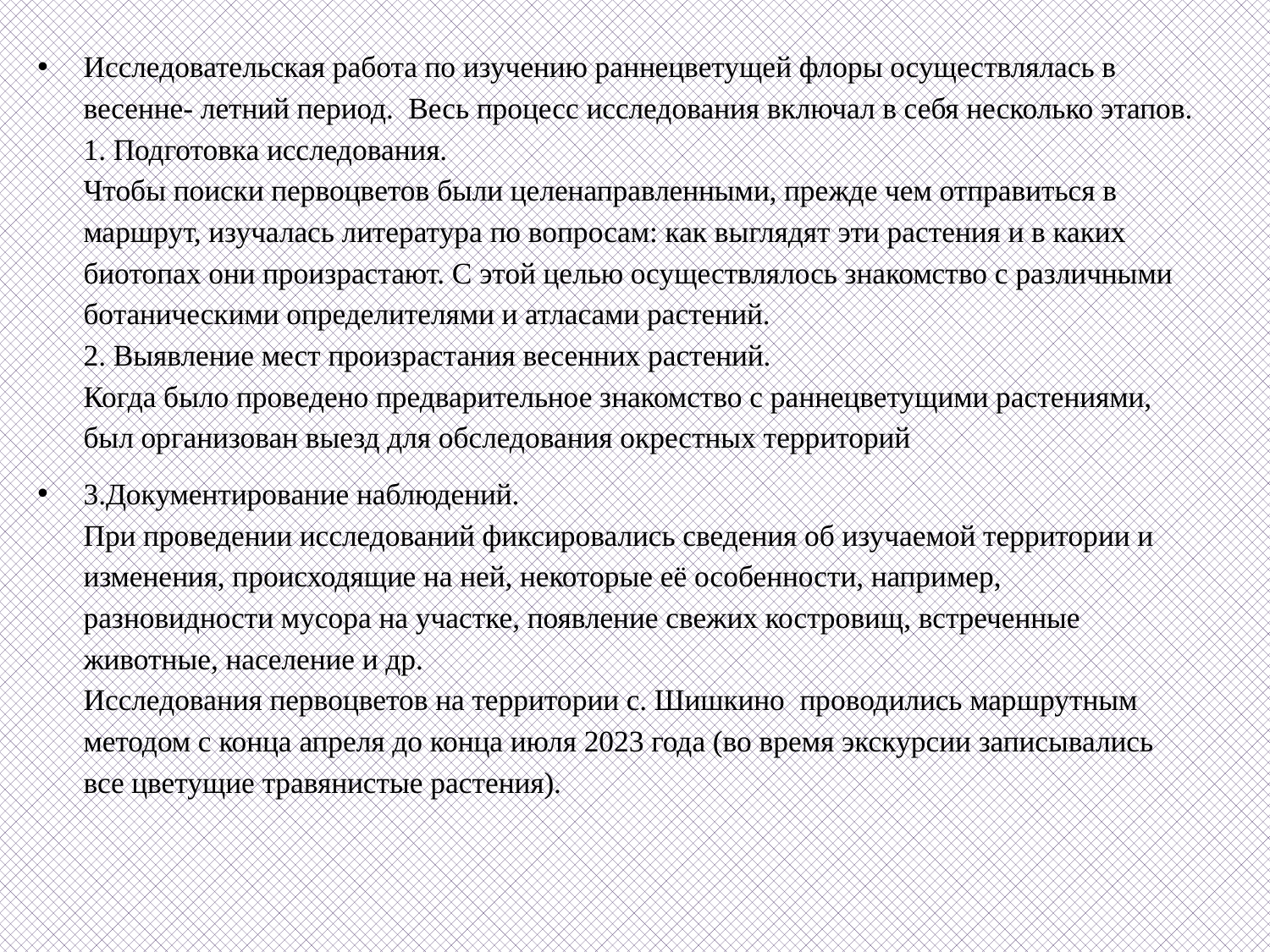

Исследовательская работа по изучению раннецветущей флоры осуществлялась в весенне- летний период.  Весь процесс исследования включал в себя несколько этапов.
1. Подготовка исследования.
Чтобы поиски первоцветов были целенаправленными, прежде чем отправиться в маршрут, изучалась литература по вопросам: как выглядят эти растения и в каких биотопах они произрастают. С этой целью осуществлялось знакомство с различными ботаническими определителями и атласами растений.
2. Выявление мест произрастания весенних растений.
Когда было проведено предварительное знакомство с раннецветущими растениями, был организован выезд для обследования окрестных территорий
3.Документирование наблюдений.
При проведении исследований фиксировались сведения об изучаемой территории и изменения, происходящие на ней, некоторые её особенности, например, разновидности мусора на участке, появление свежих костровищ, встреченные животные, население и др.
Исследования первоцветов на территории с. Шишкино  проводились маршрутным методом с конца апреля до конца июля 2023 года (во время экскурсии записывались все цветущие травянистые растения).